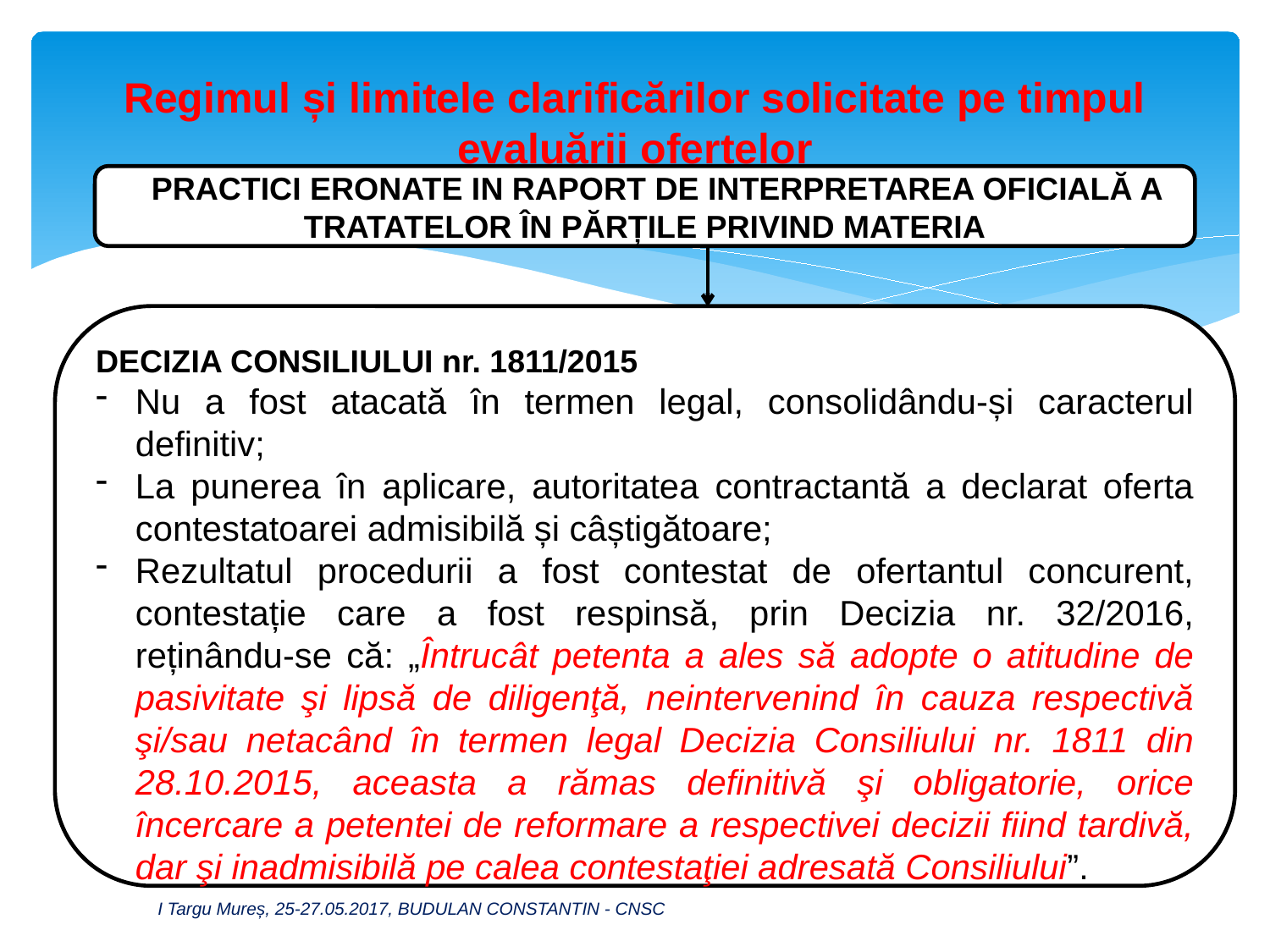

# Regimul și limitele clarificărilor solicitate pe timpul evaluării ofertelor
PRACTICI ERONATE IN RAPORT DE INTERPRETAREA OFICIALĂ A TRATATELOR ÎN PĂRȚILE PRIVIND MATERIA
DECIZIA CONSILIULUI nr. 1811/2015
Nu a fost atacată în termen legal, consolidându-și caracterul definitiv;
La punerea în aplicare, autoritatea contractantă a declarat oferta contestatoarei admisibilă și câștigătoare;
Rezultatul procedurii a fost contestat de ofertantul concurent, contestație care a fost respinsă, prin Decizia nr. 32/2016, reținându-se că: „Întrucât petenta a ales să adopte o atitudine de pasivitate şi lipsă de diligenţă, neintervenind în cauza respectivă şi/sau netacând în termen legal Decizia Consiliului nr. 1811 din 28.10.2015, aceasta a rămas definitivă şi obligatorie, orice încercare a petentei de reformare a respectivei decizii fiind tardivă, dar şi inadmisibilă pe calea contestaţiei adresată Consiliului”.

I Targu Mureș, 25-27.05.2017, BUDULAN CONSTANTIN - CNSC